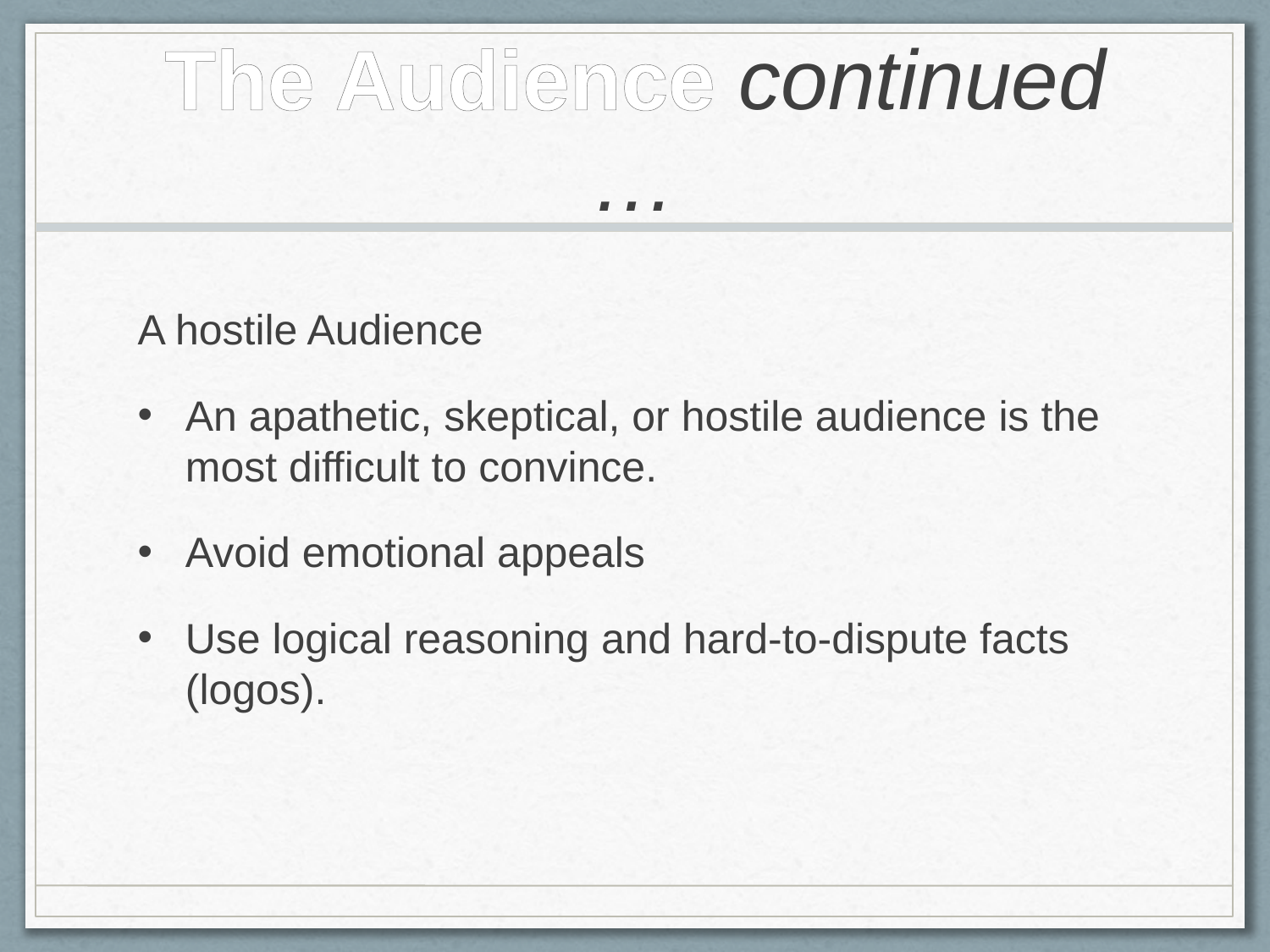

# The Audience continued …
A hostile Audience
An apathetic, skeptical, or hostile audience is the most difficult to convince.
Avoid emotional appeals
Use logical reasoning and hard-to-dispute facts (logos).